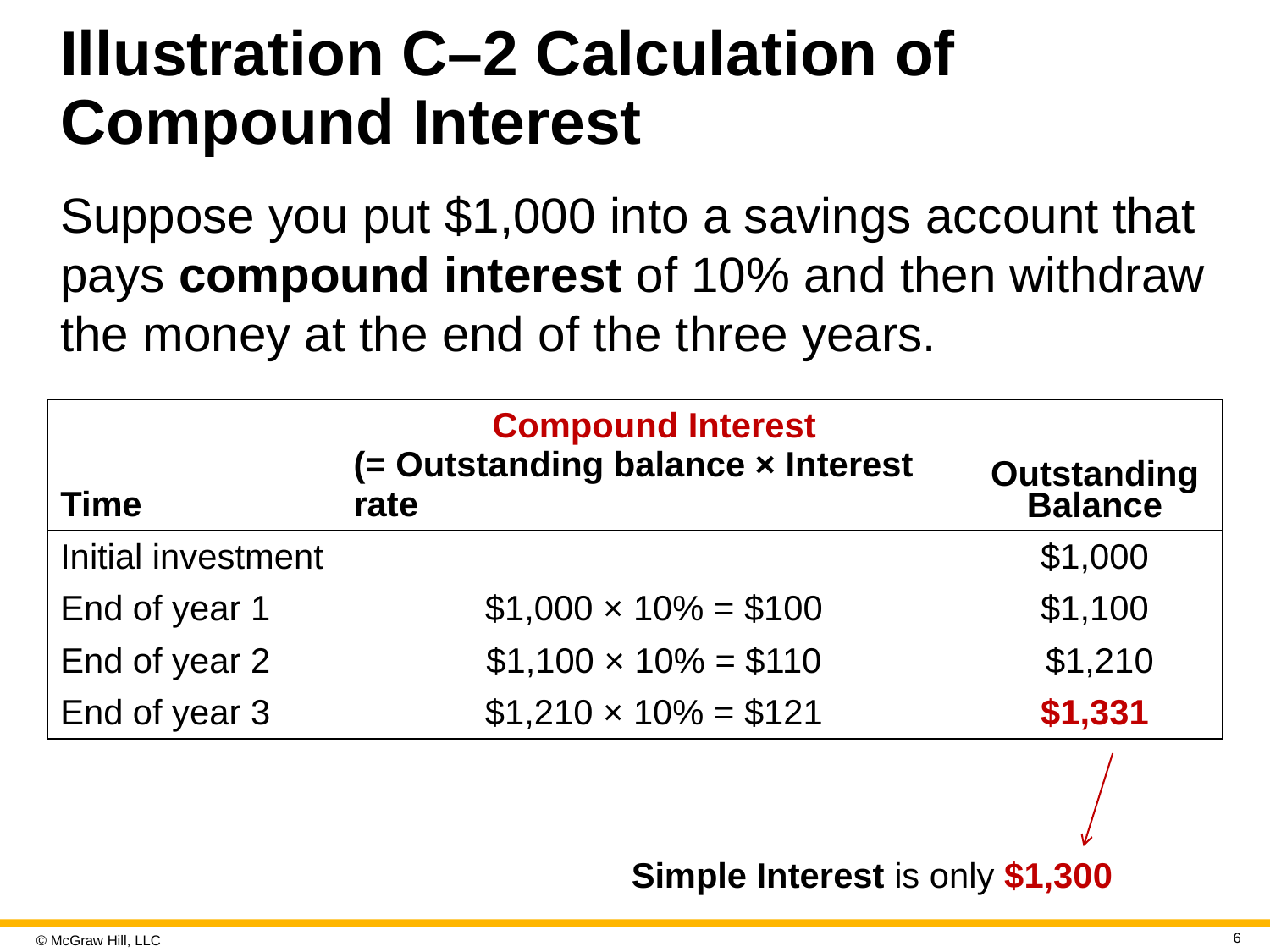

# Illustration C–2 Calculation of Compound Interest
Suppose you put $1,000 into a savings account that pays compound interest of 10% and then withdraw the money at the end of the three years.
| Time | Compound Interest (= Outstanding balance × Interest rate | Outstanding Balance |
| --- | --- | --- |
| Initial investment |  | $1,000 |
| End of year 1 | $1,000 × 10% = $100 | $1,100 |
| End of year 2 | $1,100 × 10% = $110 | $1,210 |
| End of year 3 | $1,210 × 10% = $121 | $1,331 |
Simple Interest is only $1,300
6